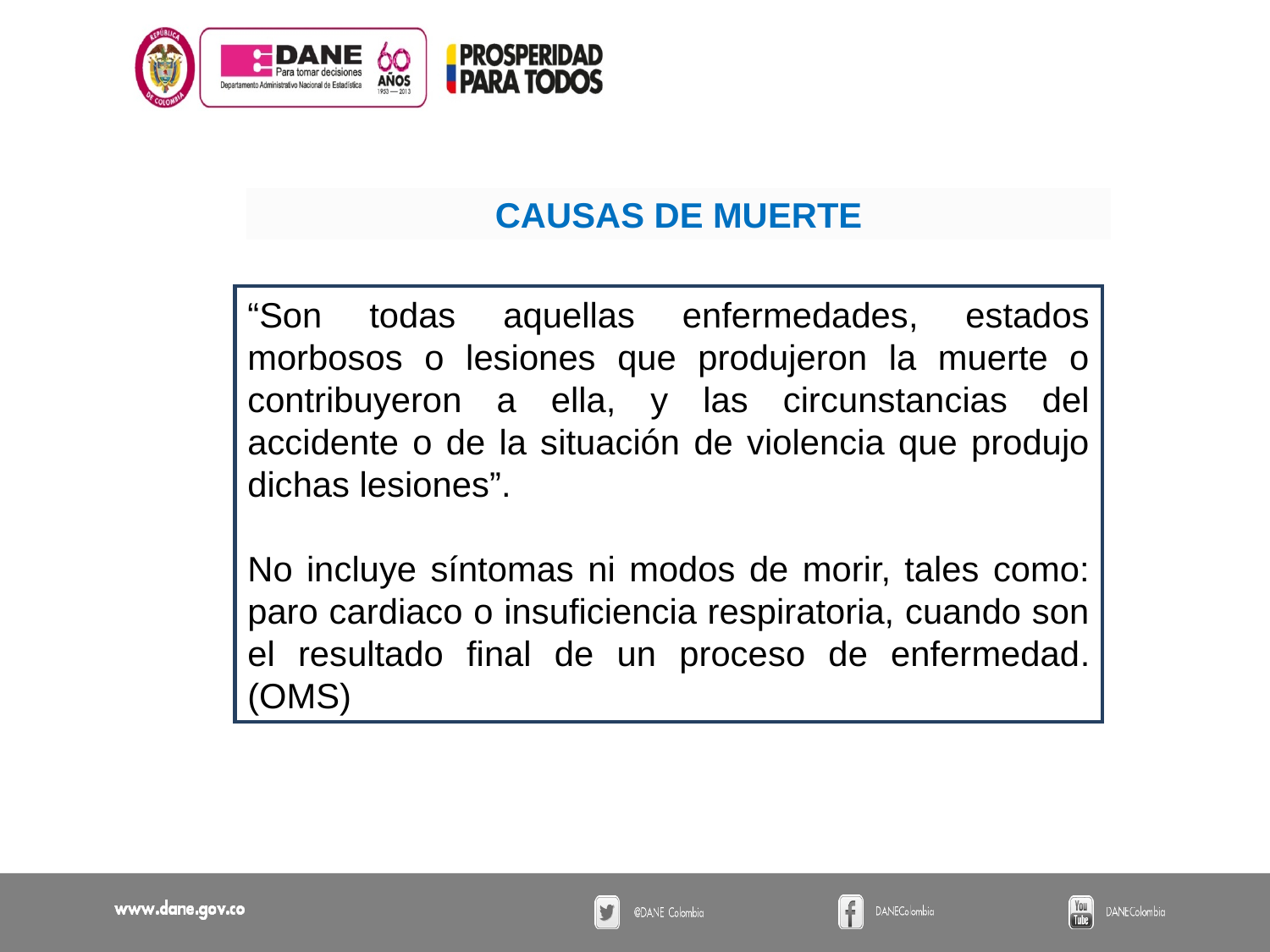

CAUSAS DE MUERTE
“Son todas aquellas enfermedades, estados morbosos o lesiones que produjeron la muerte o contribuyeron a ella, y las circunstancias del accidente o de la situación de violencia que produjo dichas lesiones”.

No incluye síntomas ni modos de morir, tales como: paro cardiaco o insuficiencia respiratoria, cuando son el resultado final de un proceso de enfermedad. (OMS)